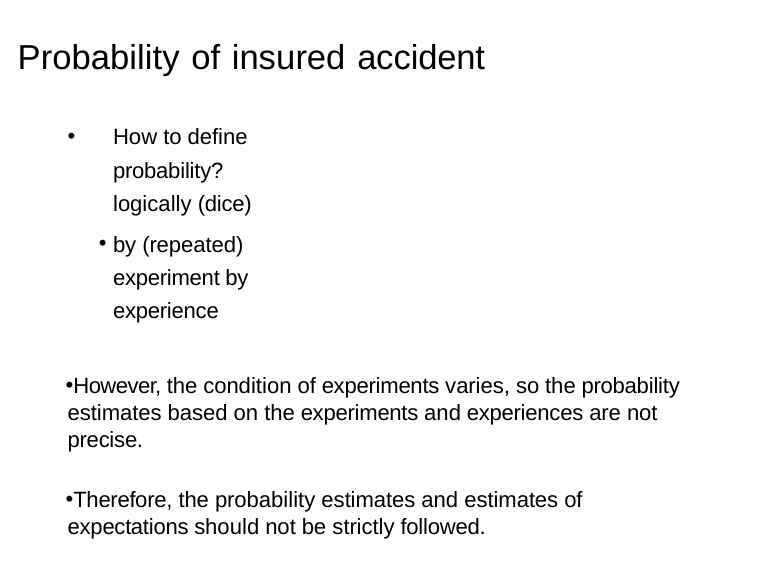

# Probability of insured accident
How to define probability? logically (dice)
by (repeated) experiment by experience

However, the condition of experiments varies, so the probability estimates based on the experiments and experiences are not precise.

Therefore, the probability estimates and estimates of expectations should not be strictly followed.